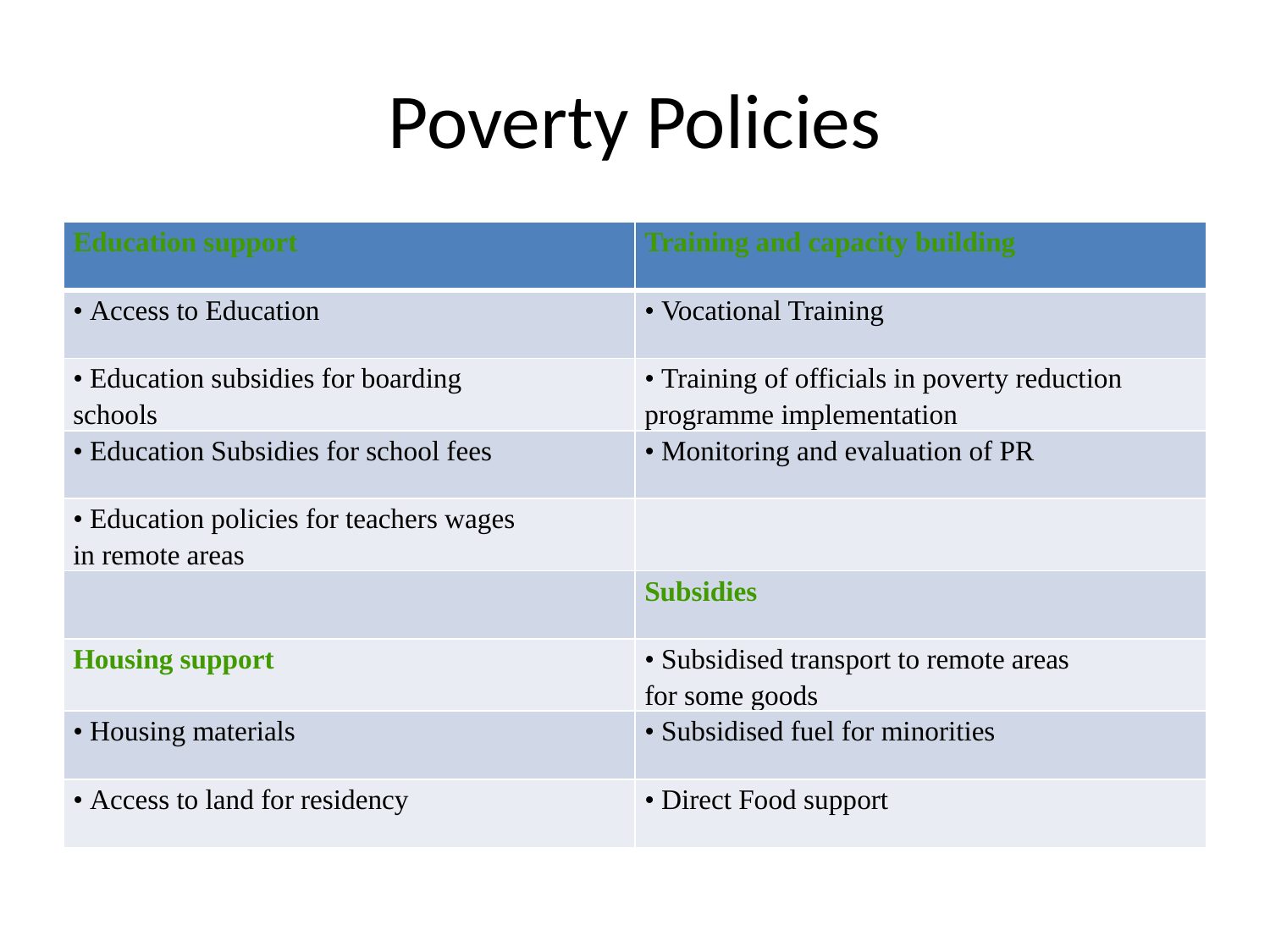

# Poverty Policies
| Education support | Training and capacity building |
| --- | --- |
| • Access to Education | • Vocational Training |
| • Education subsidies for boarding schools | • Training of officials in poverty reduction programme implementation |
| • Education Subsidies for school fees | • Monitoring and evaluation of PR |
| • Education policies for teachers wages in remote areas |  |
|  | Subsidies |
| Housing support | • Subsidised transport to remote areas for some goods |
| • Housing materials | • Subsidised fuel for minorities |
| • Access to land for residency | • Direct Food support |